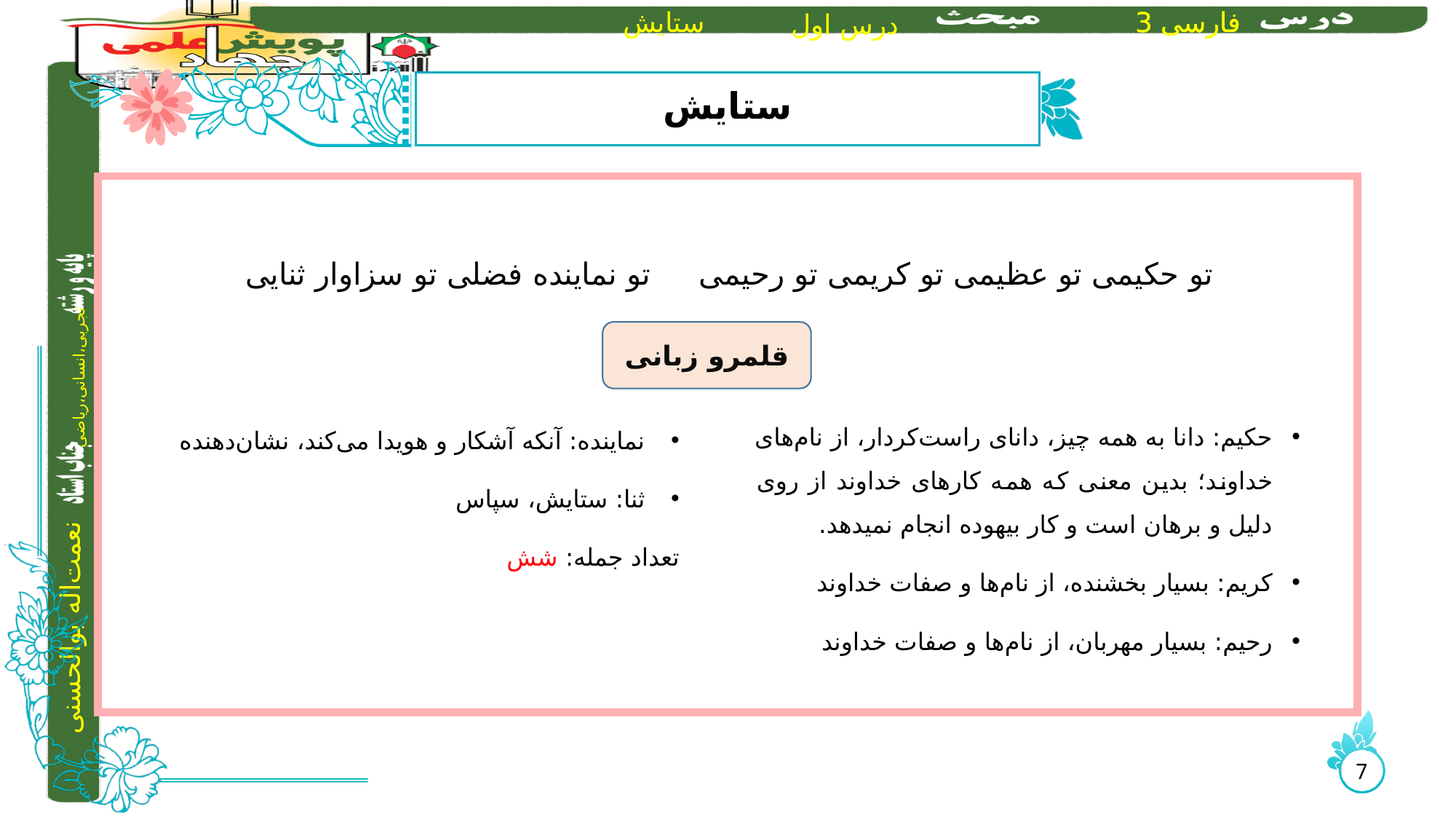

# ستایش
تو حکیمی تو عظیمی تو کریمی تو رحیمی     تو نماینده فضلی تو سزاوار ثنایی
حکیم: دانا به همه چیز، دانای راست‌کردار، از نام‌های خداوند؛ بدین معنی که همه کارهای خداوند از روی دلیل و برهان است و کار بیهوده انجام نمی­دهد.
کریم: بسیار بخشنده، از نام‌ها و صفات خداوند
رحیم: بسیار مهربان، از نام‌ها و صفات خداوند
نماینده: آنکه آشکار و هویدا می‌کند، نشان‌دهنده

ثنا: ستایش، سپاس

تعداد جمله: شش